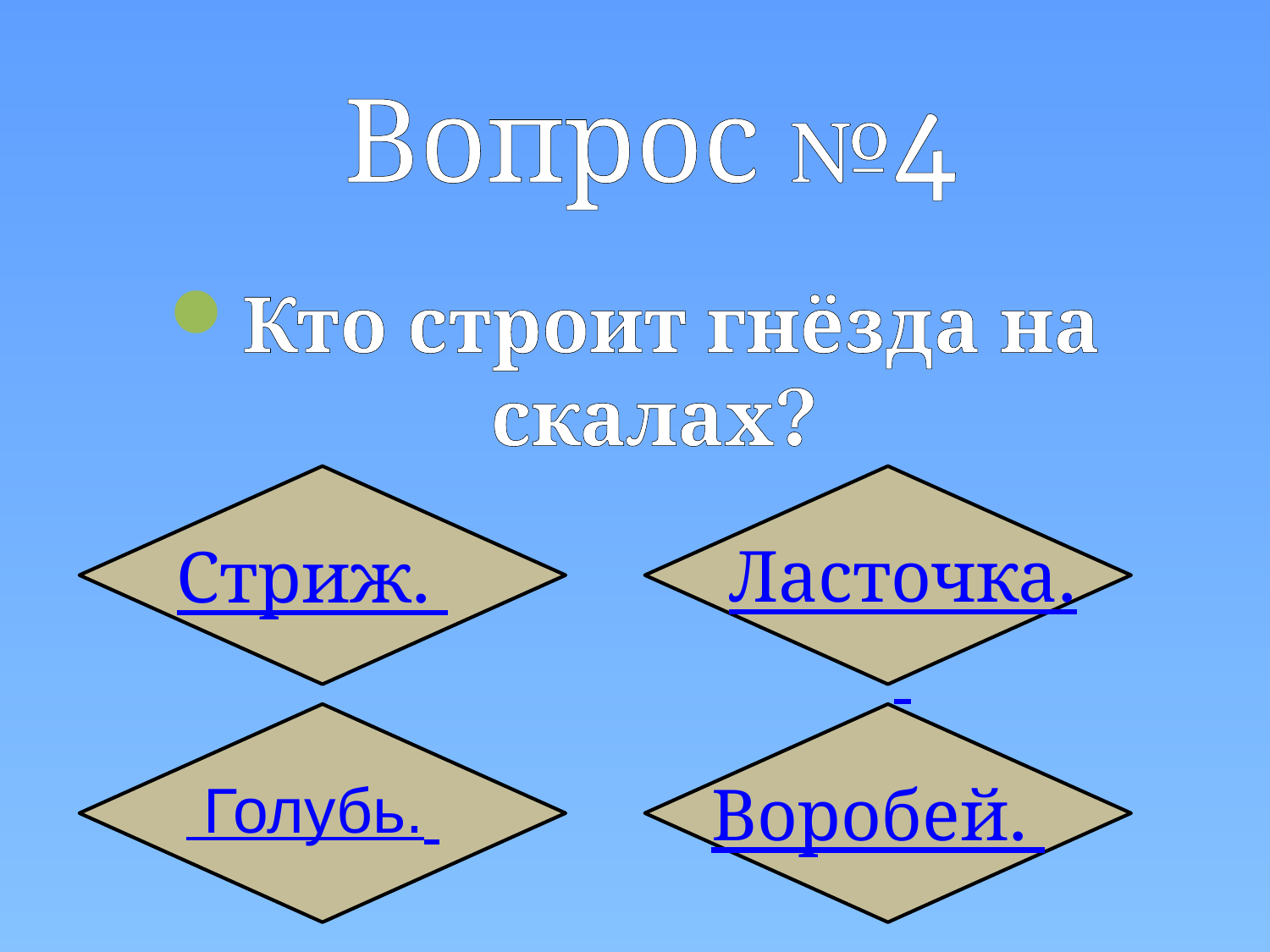

Вопрос №4
Кто строит гнёзда на скалах?

Ласточка.
Стриж.

 Голубь.
Воробей.